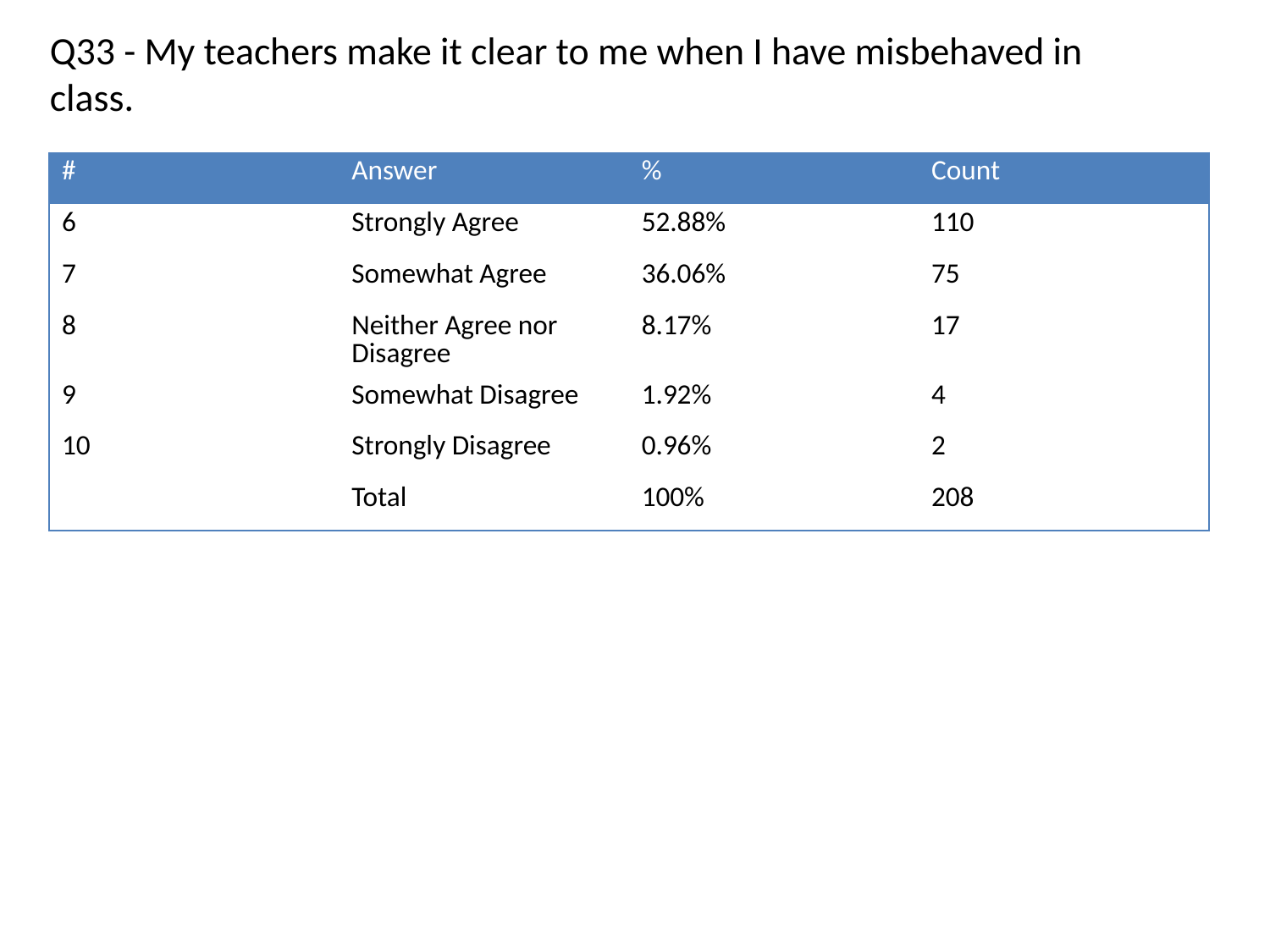

Q33 - My teachers make it clear to me when I have misbehaved in class.
| # | Answer | % | Count |
| --- | --- | --- | --- |
| 6 | Strongly Agree | 52.88% | 110 |
| 7 | Somewhat Agree | 36.06% | 75 |
| 8 | Neither Agree nor Disagree | 8.17% | 17 |
| 9 | Somewhat Disagree | 1.92% | 4 |
| 10 | Strongly Disagree | 0.96% | 2 |
|  | Total | 100% | 208 |